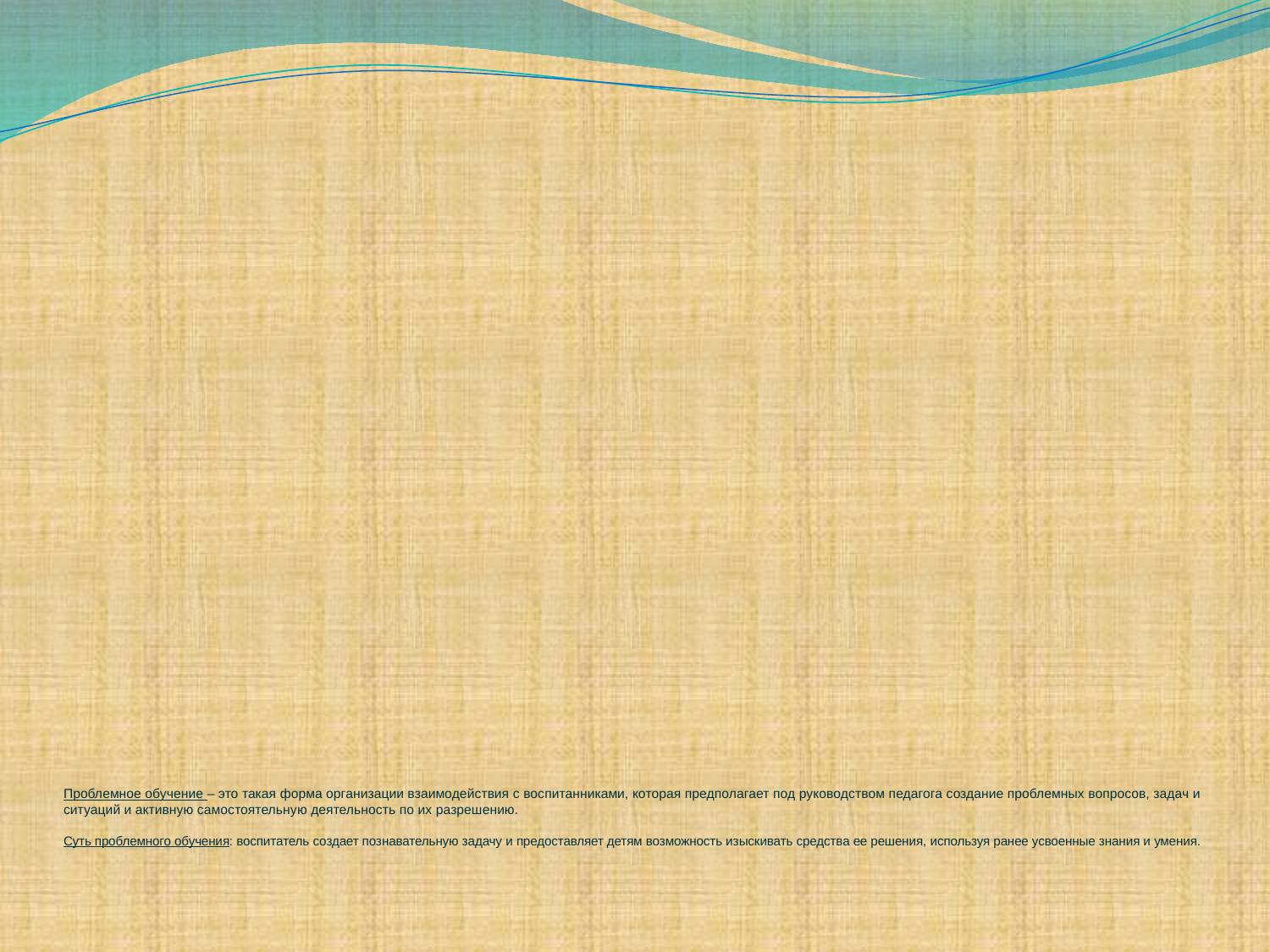

# Проблемное обучение – это такая форма организации взаимодействия с воспитанниками, которая предполагает под руководством педагога создание проблемных вопросов, задач и ситуаций и активную самостоятельную деятельность по их разрешению. Суть проблемного обучения: воспитатель создает познавательную задачу и предоставляет детям возможность изыскивать средства ее решения, используя ранее усвоенные знания и умения.